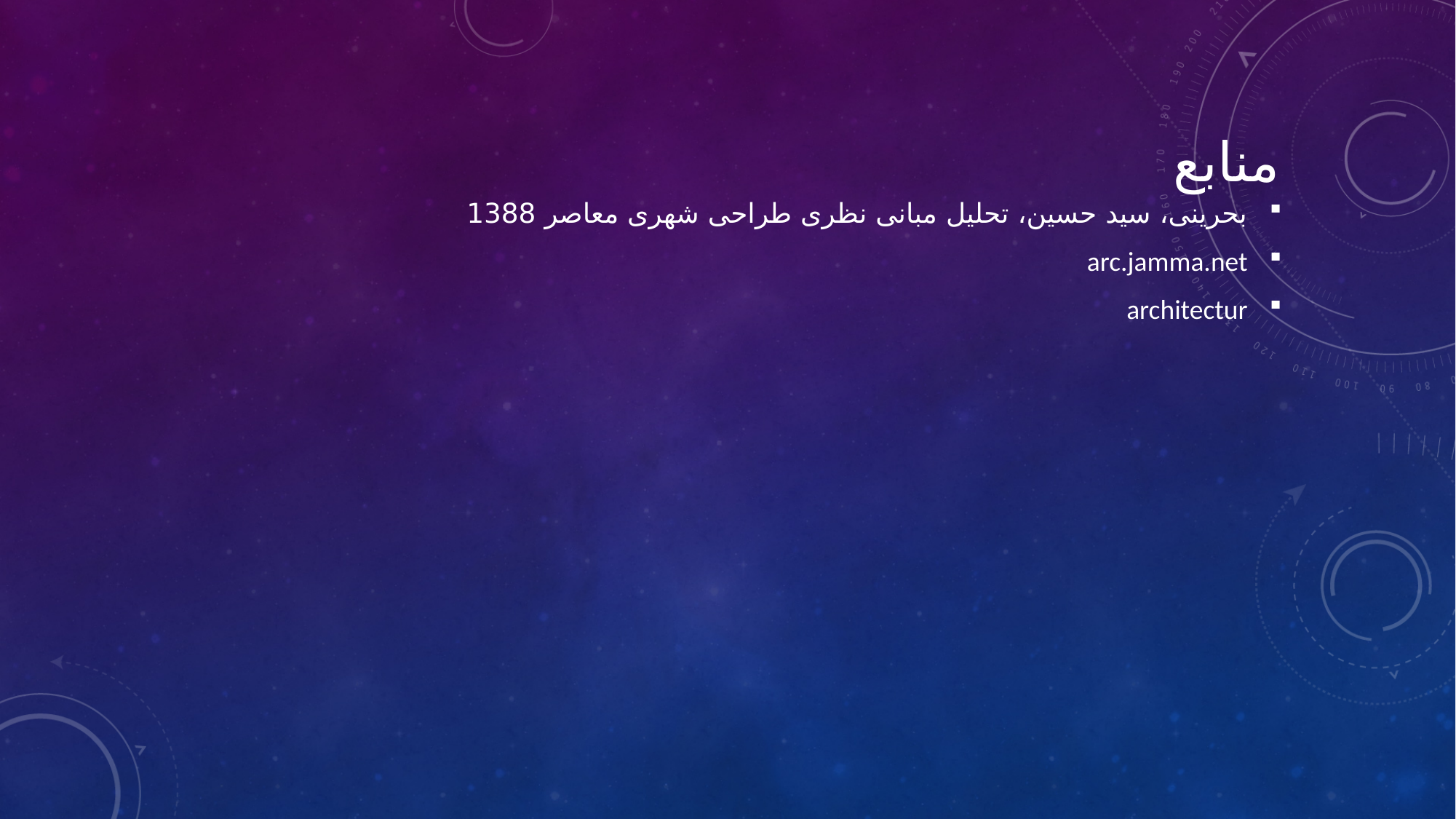

# منابع
بحرینی، سید حسین، تحلیل مبانی نظری طراحی شهری معاصر 1388
arc.jamma.net
architectur